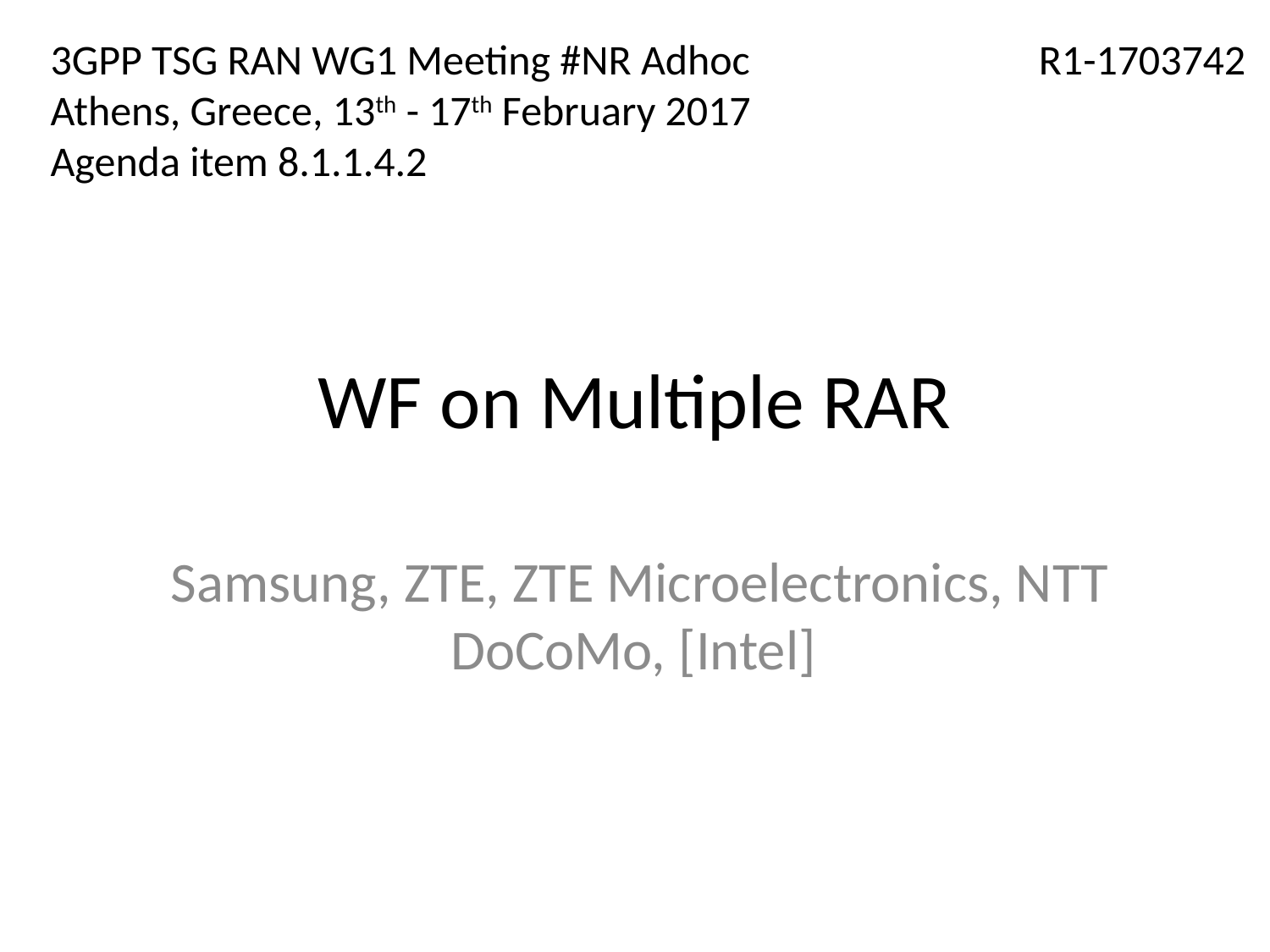

3GPP TSG RAN WG1 Meeting #NR Adhoc
Athens, Greece, 13th - 17th February 2017
Agenda item 8.1.1.4.2
R1-1703742
# WF on Multiple RAR
Samsung, ZTE, ZTE Microelectronics, NTT DoCoMo, [Intel]